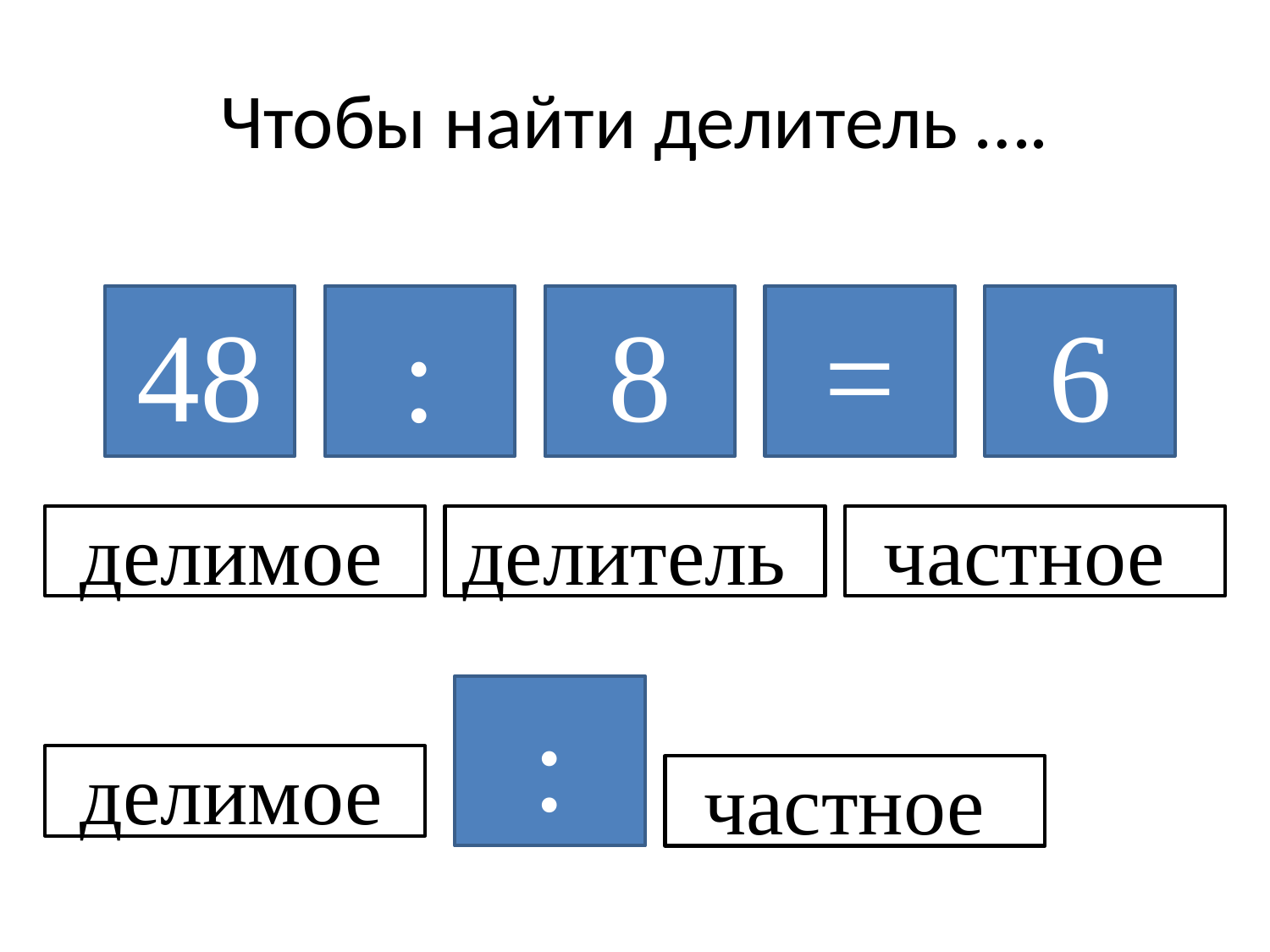

# Чтобы найти делитель ….
48
:
8
=
6
делимое
делитель
частное
:
делимое
частное